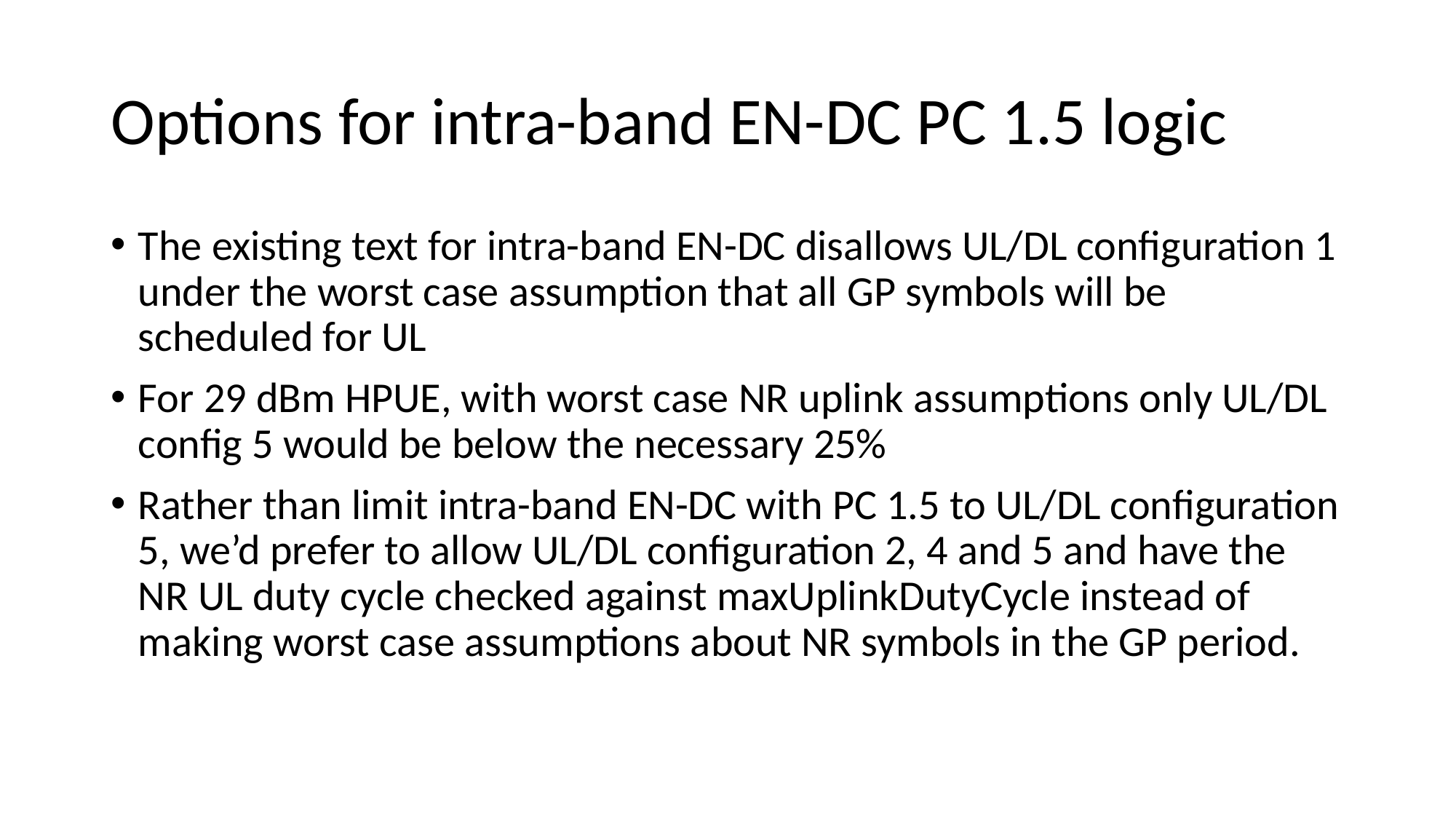

# Options for intra-band EN-DC PC 1.5 logic
The existing text for intra-band EN-DC disallows UL/DL configuration 1 under the worst case assumption that all GP symbols will be scheduled for UL
For 29 dBm HPUE, with worst case NR uplink assumptions only UL/DL config 5 would be below the necessary 25%
Rather than limit intra-band EN-DC with PC 1.5 to UL/DL configuration 5, we’d prefer to allow UL/DL configuration 2, 4 and 5 and have the NR UL duty cycle checked against maxUplinkDutyCycle instead of making worst case assumptions about NR symbols in the GP period.